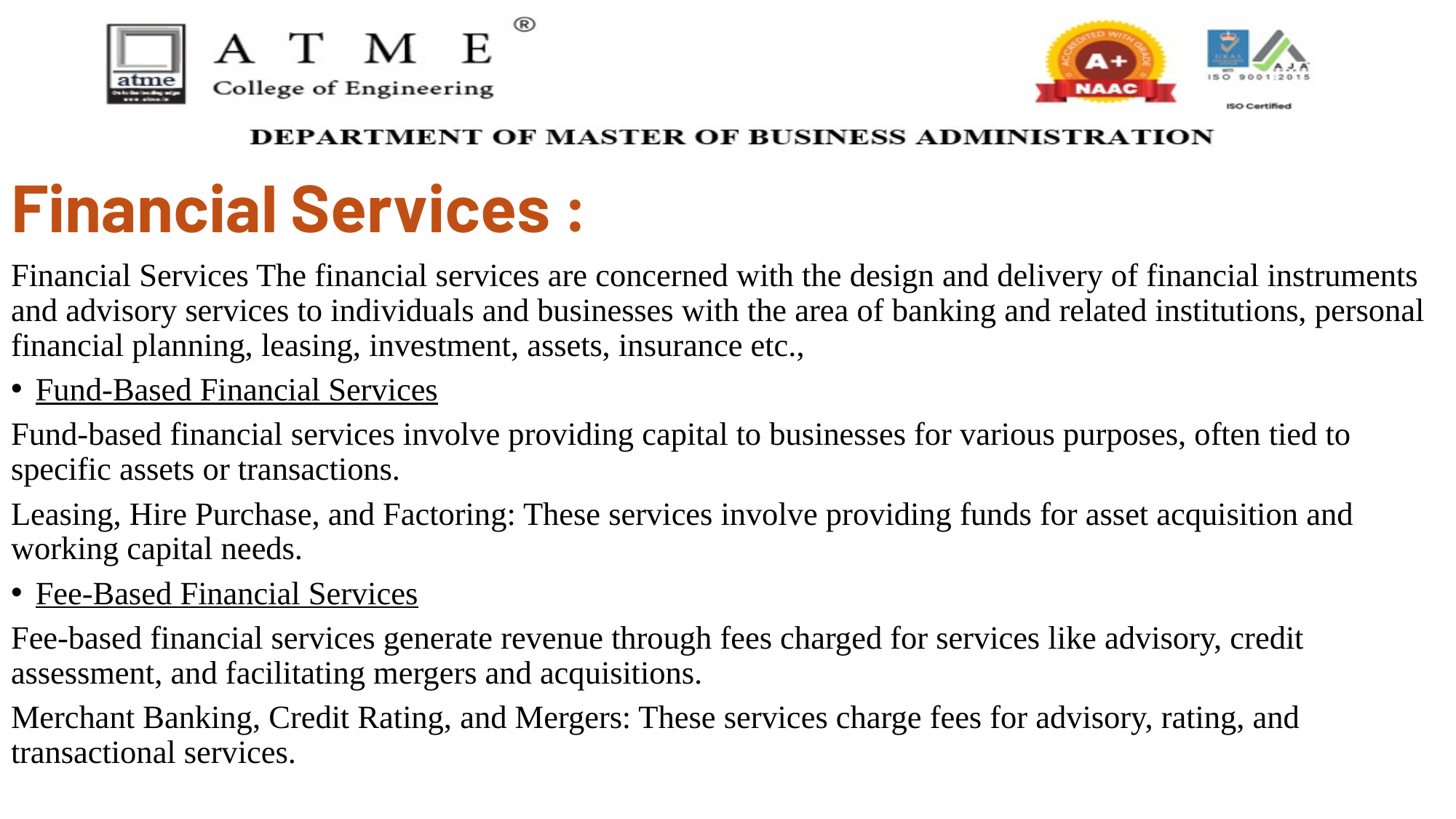

# Financial Services :
Financial Services The financial services are concerned with the design and delivery of financial instruments and advisory services to individuals and businesses with the area of banking and related institutions, personal financial planning, leasing, investment, assets, insurance etc.,
Fund-Based Financial Services
Fund-based financial services involve providing capital to businesses for various purposes, often tied to specific assets or transactions.
Leasing, Hire Purchase, and Factoring: These services involve providing funds for asset acquisition and working capital needs.
Fee-Based Financial Services
Fee-based financial services generate revenue through fees charged for services like advisory, credit assessment, and facilitating mergers and acquisitions.
Merchant Banking, Credit Rating, and Mergers: These services charge fees for advisory, rating, and transactional services.